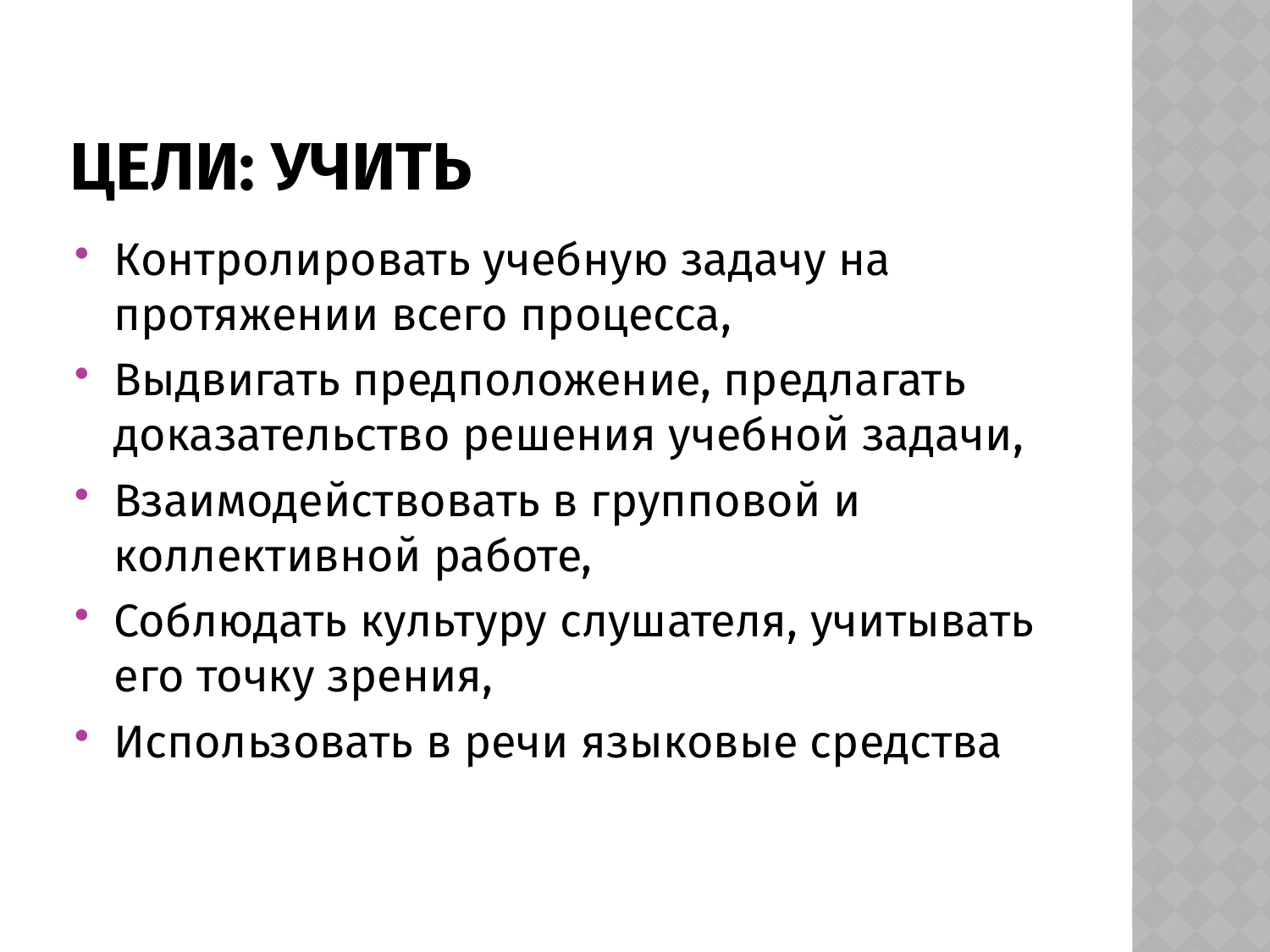

# Цели: учить
Контролировать учебную задачу на протяжении всего процесса,
Выдвигать предположение, предлагать доказательство решения учебной задачи,
Взаимодействовать в групповой и коллективной работе,
Соблюдать культуру слушателя, учитывать его точку зрения,
Использовать в речи языковые средства